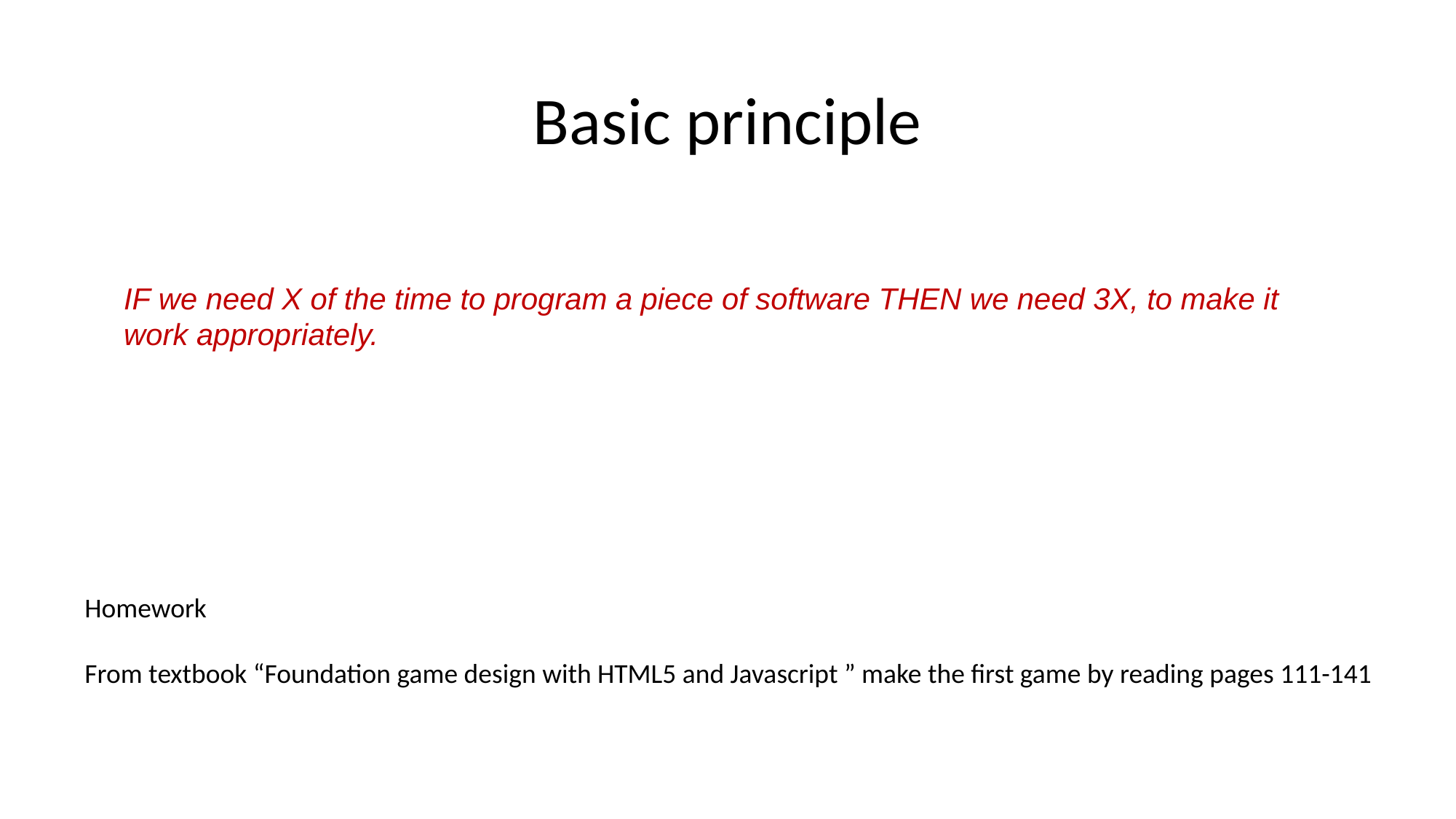

# Basic principle
IF we need X of the time to program a piece of software THEN we need 3X, to make it work appropriately.
Homework

From textbook “Foundation game design with HTML5 and Javascript ” make the first game by reading pages 111-141